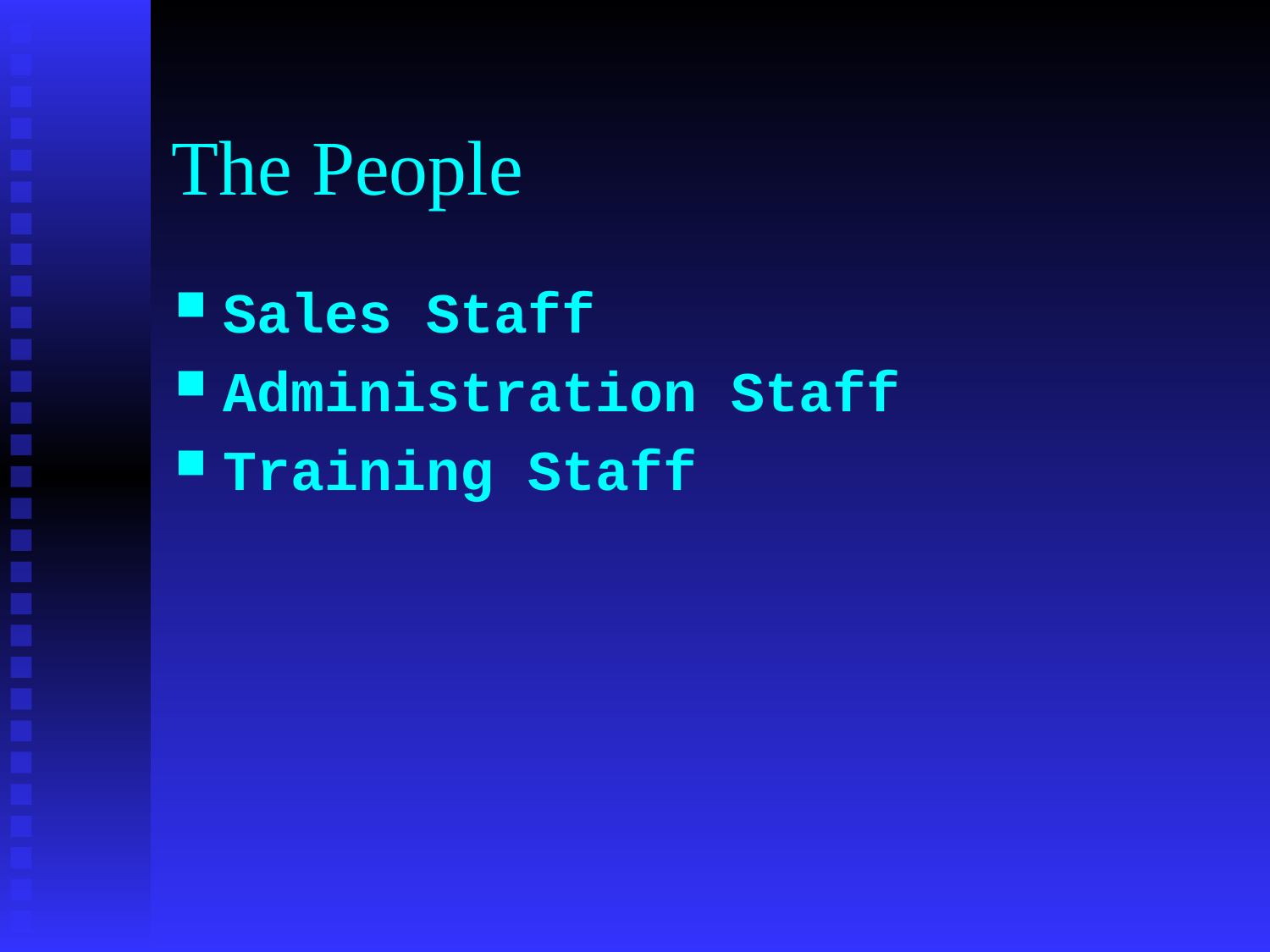

# The People
Sales Staff
Administration Staff
Training Staff